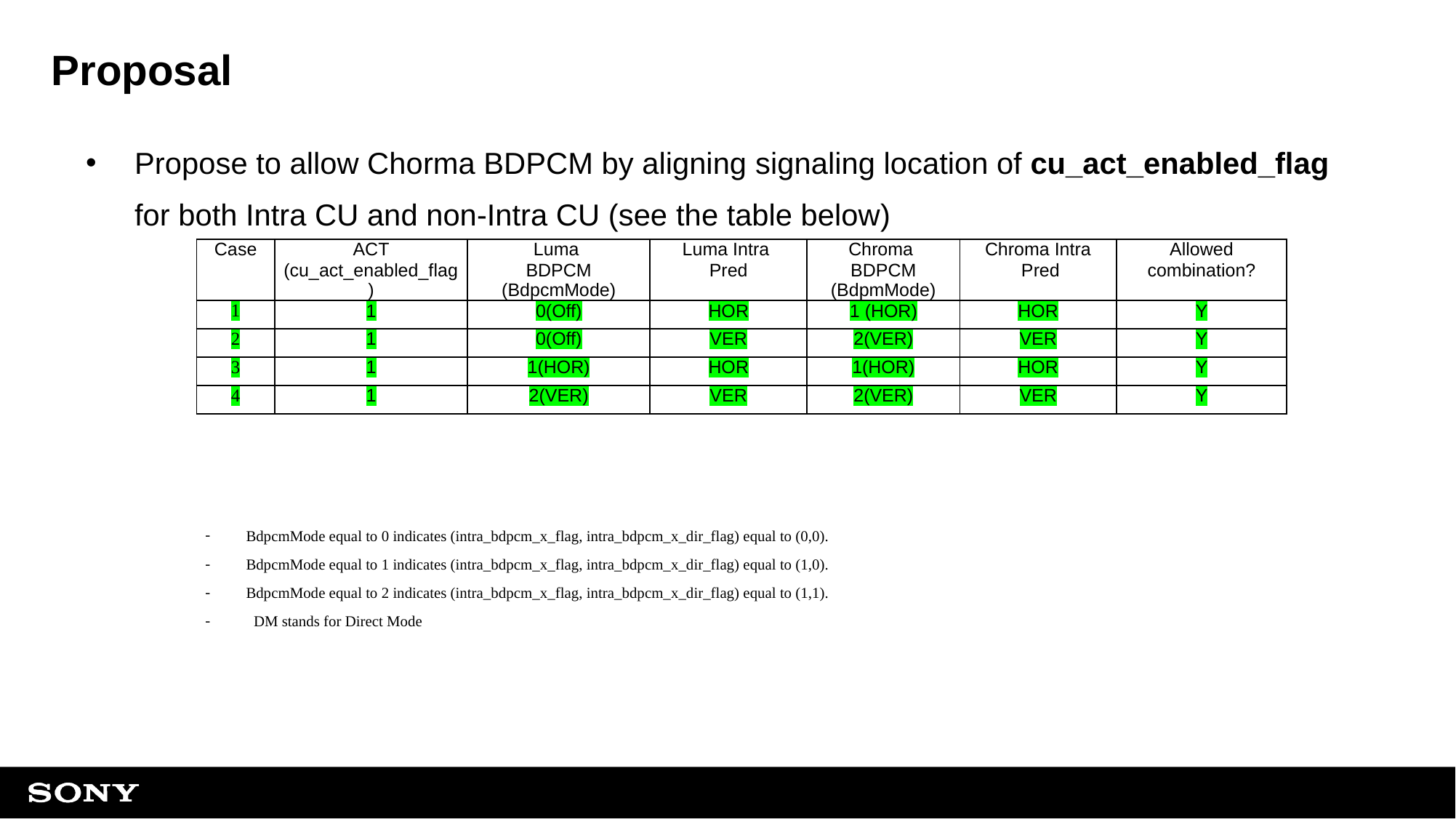

# Proposal
Propose to allow Chorma BDPCM by aligning signaling location of cu_act_enabled_flag for both Intra CU and non-Intra CU (see the table below)
| Case | ACT (cu\_act\_enabled\_flag) | Luma BDPCM (BdpcmMode) | Luma Intra Pred | Chroma BDPCM (BdpmMode) | Chroma Intra Pred | Allowed combination? |
| --- | --- | --- | --- | --- | --- | --- |
| 1 | 1 | 0(Off) | HOR | 1 (HOR) | HOR | Y |
| 2 | 1 | 0(Off) | VER | 2(VER) | VER | Y |
| 3 | 1 | 1(HOR) | HOR | 1(HOR) | HOR | Y |
| 4 | 1 | 2(VER) | VER | 2(VER) | VER | Y |
BdpcmMode equal to 0 indicates (intra_bdpcm_x_flag, intra_bdpcm_x_dir_flag) equal to (0,0).
BdpcmMode equal to 1 indicates (intra_bdpcm_x_flag, intra_bdpcm_x_dir_flag) equal to (1,0).
BdpcmMode equal to 2 indicates (intra_bdpcm_x_flag, intra_bdpcm_x_dir_flag) equal to (1,1).
  DM stands for Direct Mode